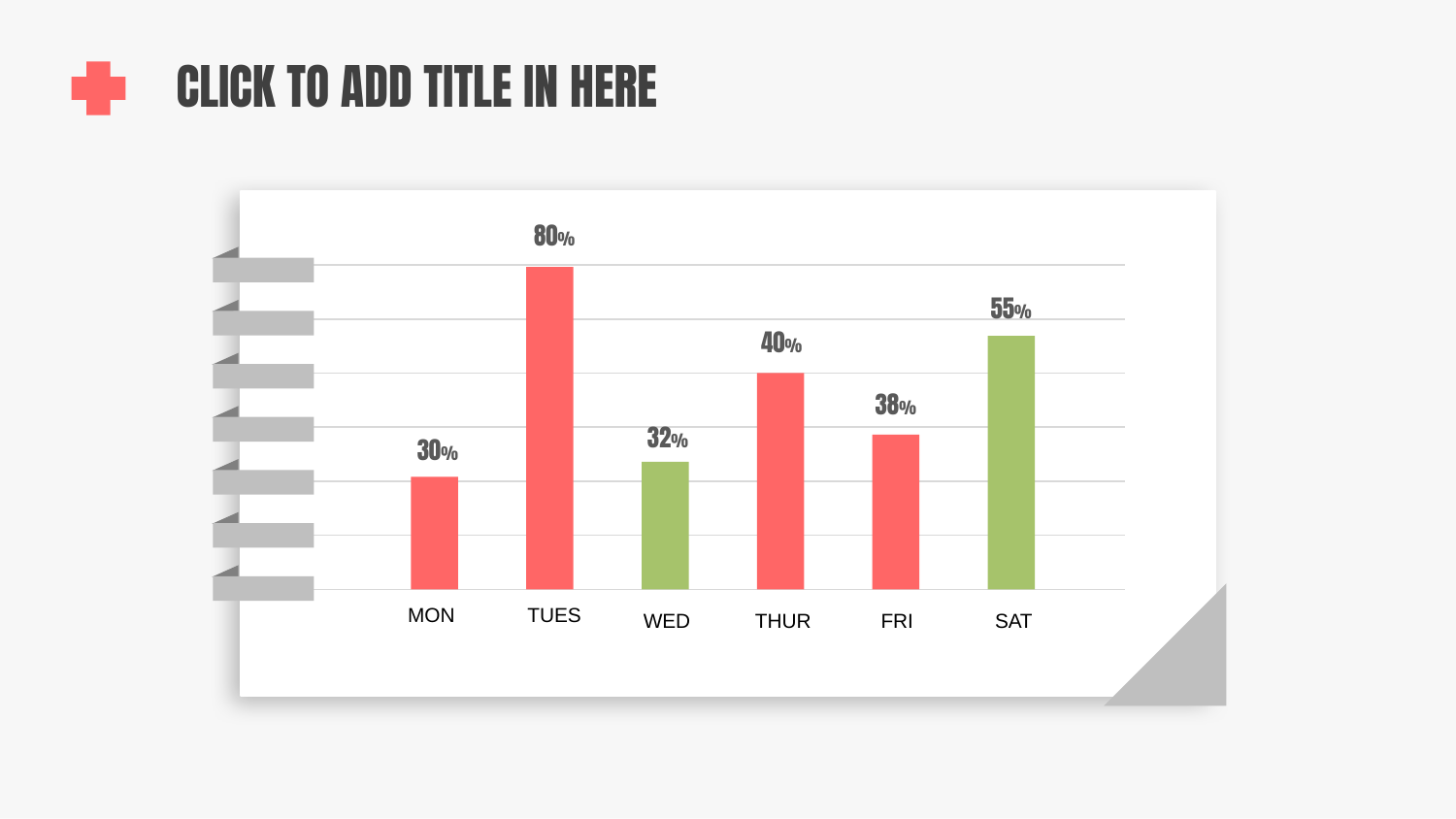

80%

55%

40%

38%

32%

30%

MON
TUES
WED
THUR
FRI
SAT